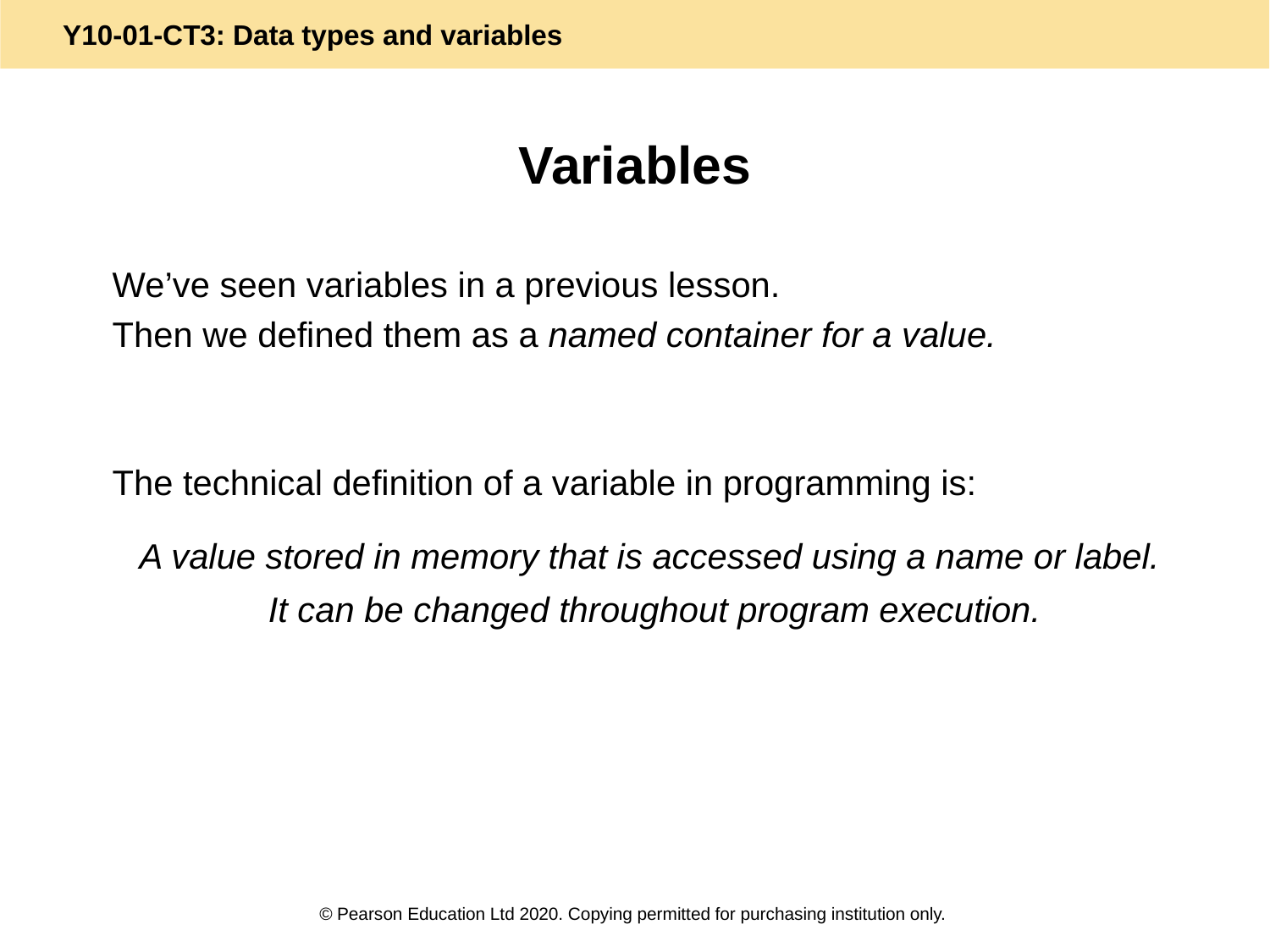

# Variables
We’ve seen variables in a previous lesson.
Then we defined them as a named container for a value.

The technical definition of a variable in programming is:
A value stored in memory that is accessed using a name or label.
It can be changed throughout program execution.

© Pearson Education Ltd 2020. Copying permitted for purchasing institution only.